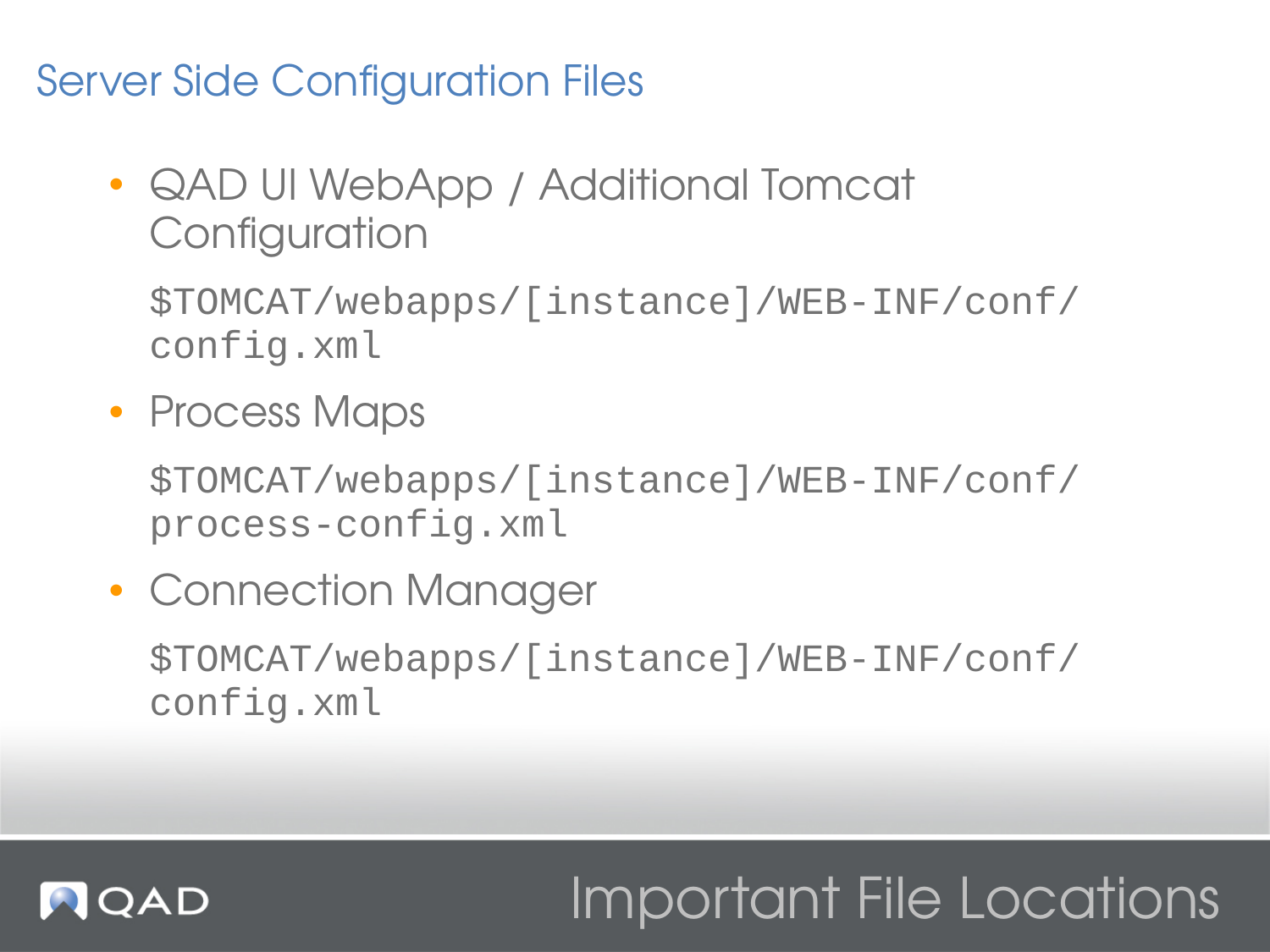

Server Side Configuration Files
QAD UI WebApp / Additional Tomcat Configuration
$TOMCAT/webapps/[instance]/WEB-INF/conf/
config.xml
Process Maps
$TOMCAT/webapps/[instance]/WEB-INF/conf/
process-config.xml
Connection Manager
$TOMCAT/webapps/[instance]/WEB-INF/conf/
config.xml

# Important File Locations